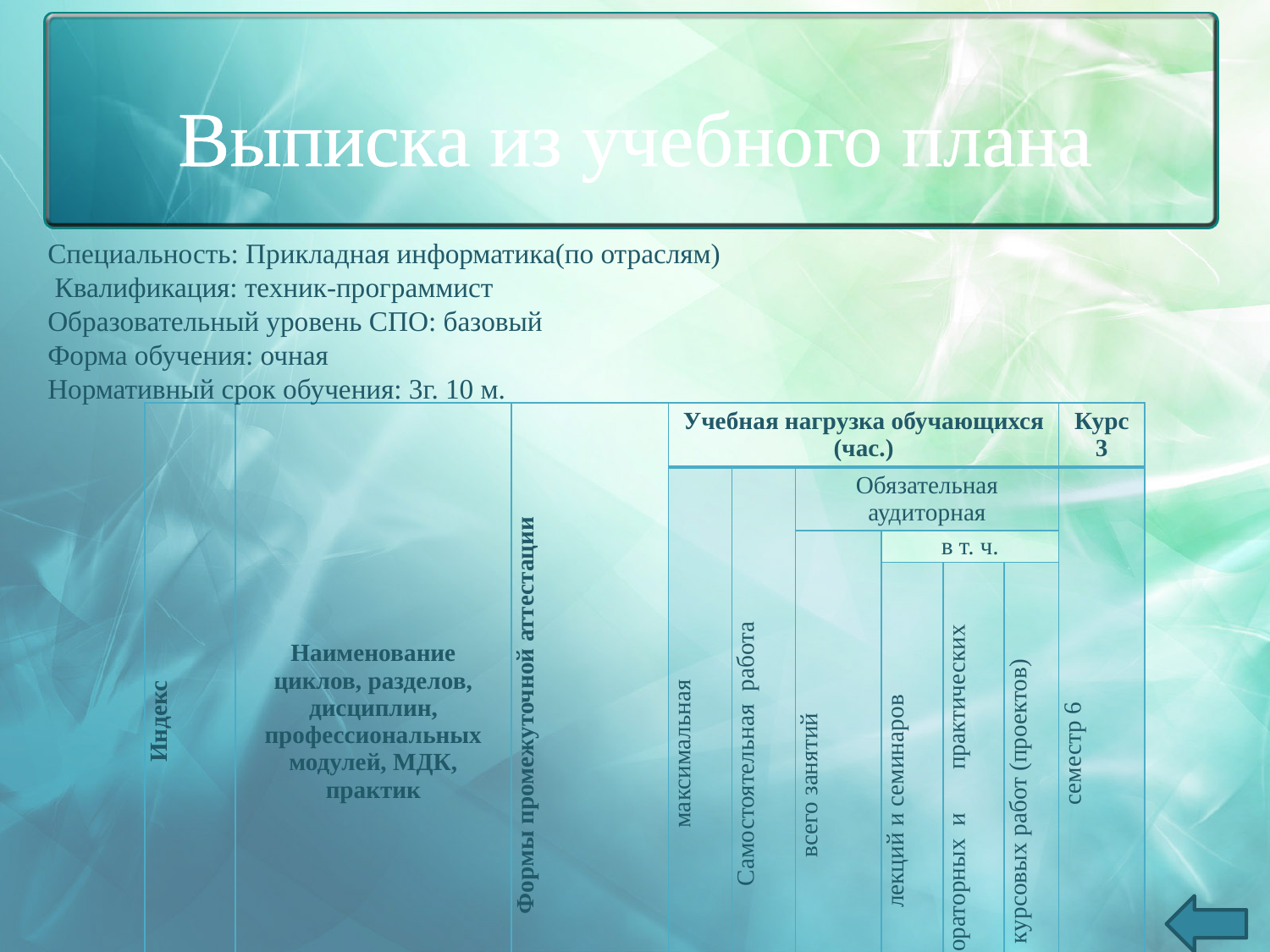

# Выписка из учебного плана
Специальность: Прикладная информатика(по отраслям)
 Квалификация: техник-программист
Образовательный уровень СПО: базовый
Форма обучения: очная
Нормативный срок обучения: 3г. 10 м.
| Индекс | Наименование циклов, разделов, дисциплин, профессиональных модулей, МДК, практик | Формы промежуточной аттестации | Учебная нагрузка обучающихся (час.) |  |  |  |  |  | Курс 3 |
| --- | --- | --- | --- | --- | --- | --- | --- | --- | --- |
|  |  |  | максимальная | Самостоятельная работа | Обязательная аудиторная |  |  |  | семестр 6 |
|  |  |  |  |  | всего занятий | в т. ч. |  |  |  |
|  |  |  |  |  |  | лекций и семинаров | лабораторных и практических работ | курсовых работ (проектов) |  |
| ОП.00 | Общепрофессиональные дисциплины |  |  |  |  |  |  |  |  |
| ОП.01 | Экономика организации | Экзамен 6 семестр | 126 | 42 | 84 | 44 | 40 | - | 84 |